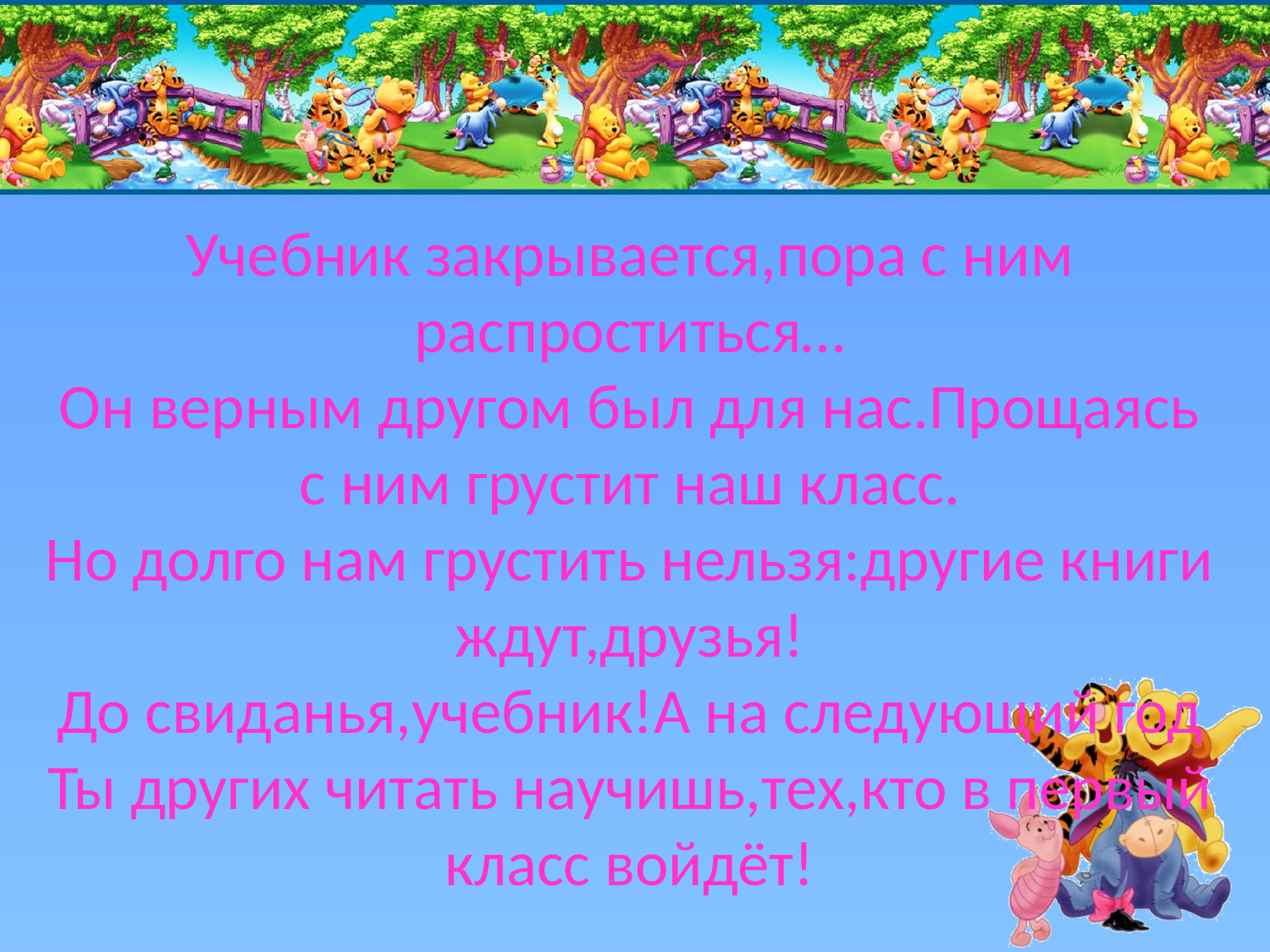

# Учебник закрывается,пора с ним распроститься… Он верным другом был для нас.Прощаясь с ним грустит наш класс. Но долго нам грустить нельзя:другие книги ждут,друзья! До свиданья,учебник!А на следующий год Ты других читать научишь,тех,кто в первый класс войдёт!